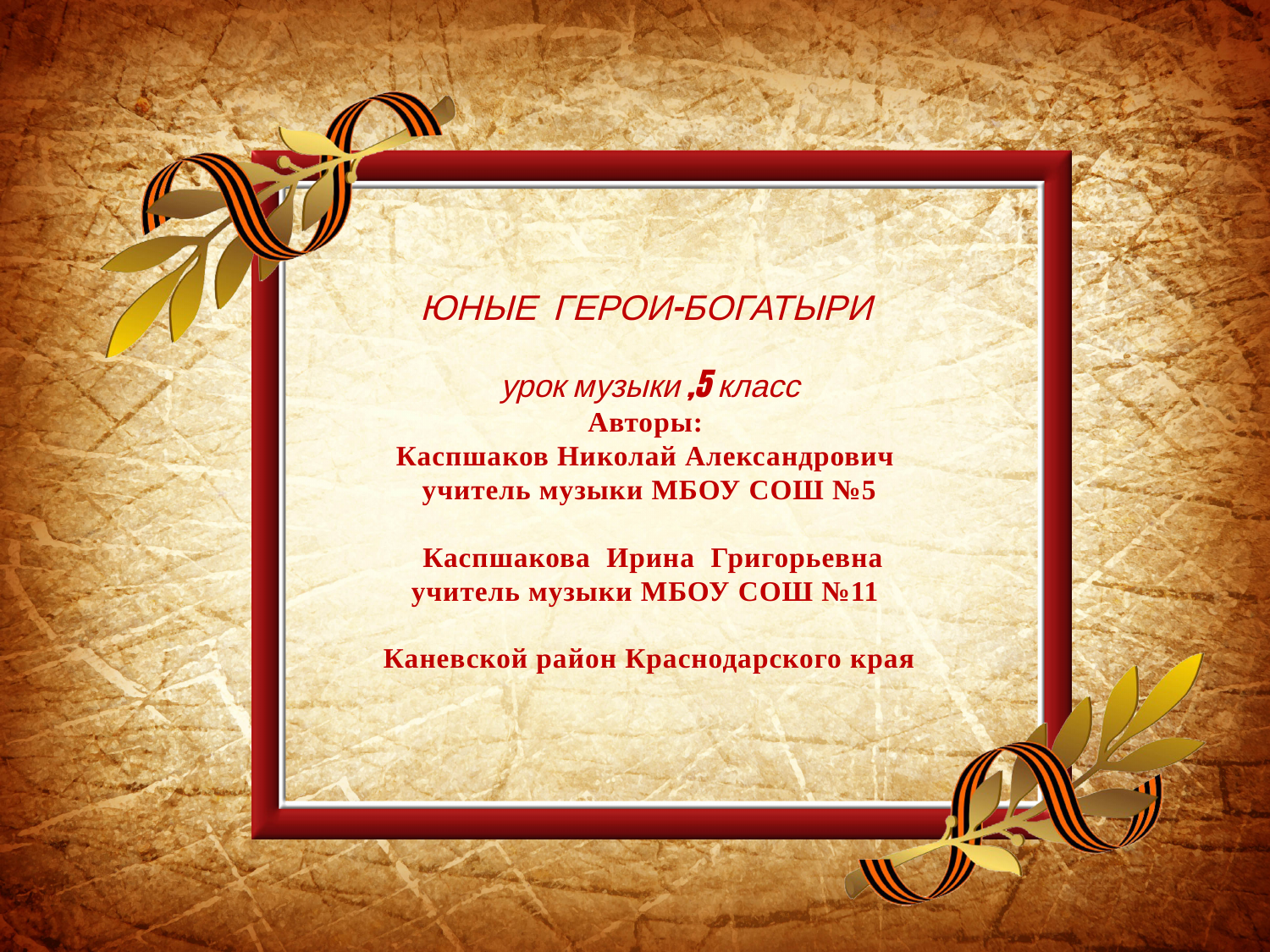

# ЮНЫЕ  ГЕРОИ-БОГАТЫРИ урок музыки ,5 класс Авторы: Каспшаков Николай Александрович учитель музыки МБОУ СОШ №5 Каспшакова  Ирина  Григорьевна учитель музыки МБОУ СОШ №11 Каневской район Краснодарского края